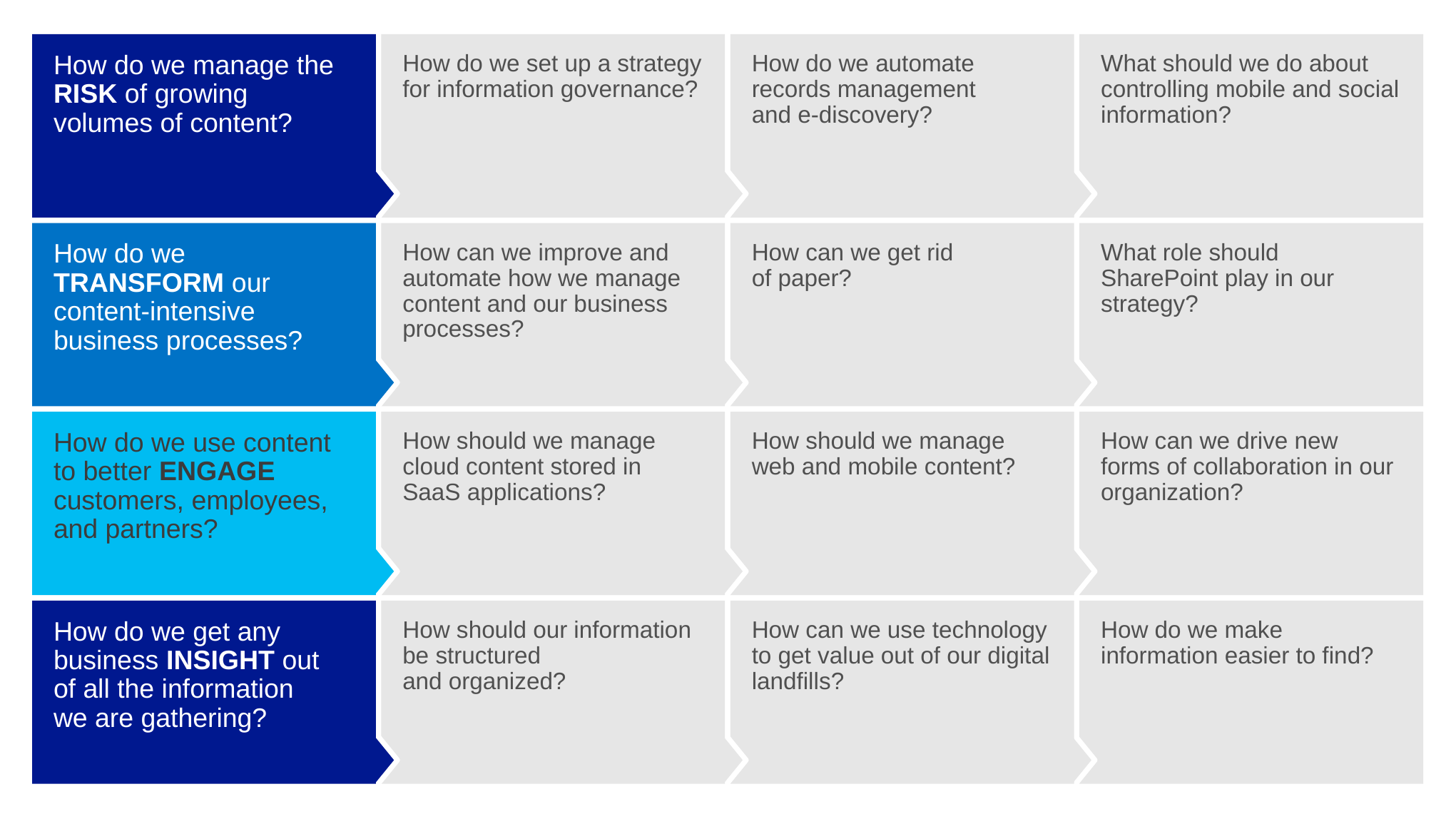

How do we manage the RISK of growing volumes of content?
How do we set up a strategy for information governance?
How do we automate records management
and e-discovery?
What should we do about controlling mobile and social information?

How do we TRANSFORM our content-intensive business processes?
How can we improve and automate how we manage content and our business processes?
How can we get rid
of paper?
What role should SharePoint play in our strategy?

How do we use content to better ENGAGE customers, employees, and partners?
How should we manage cloud content stored in
SaaS applications?
How should we manage web and mobile content?
How can we drive new forms of collaboration in our organization?

How should our information be structured
and organized?
How can we use technology to get value out of our digital landfills?
How do we make information easier to find?
How do we get any business INSIGHT out
of all the information
we are gathering?